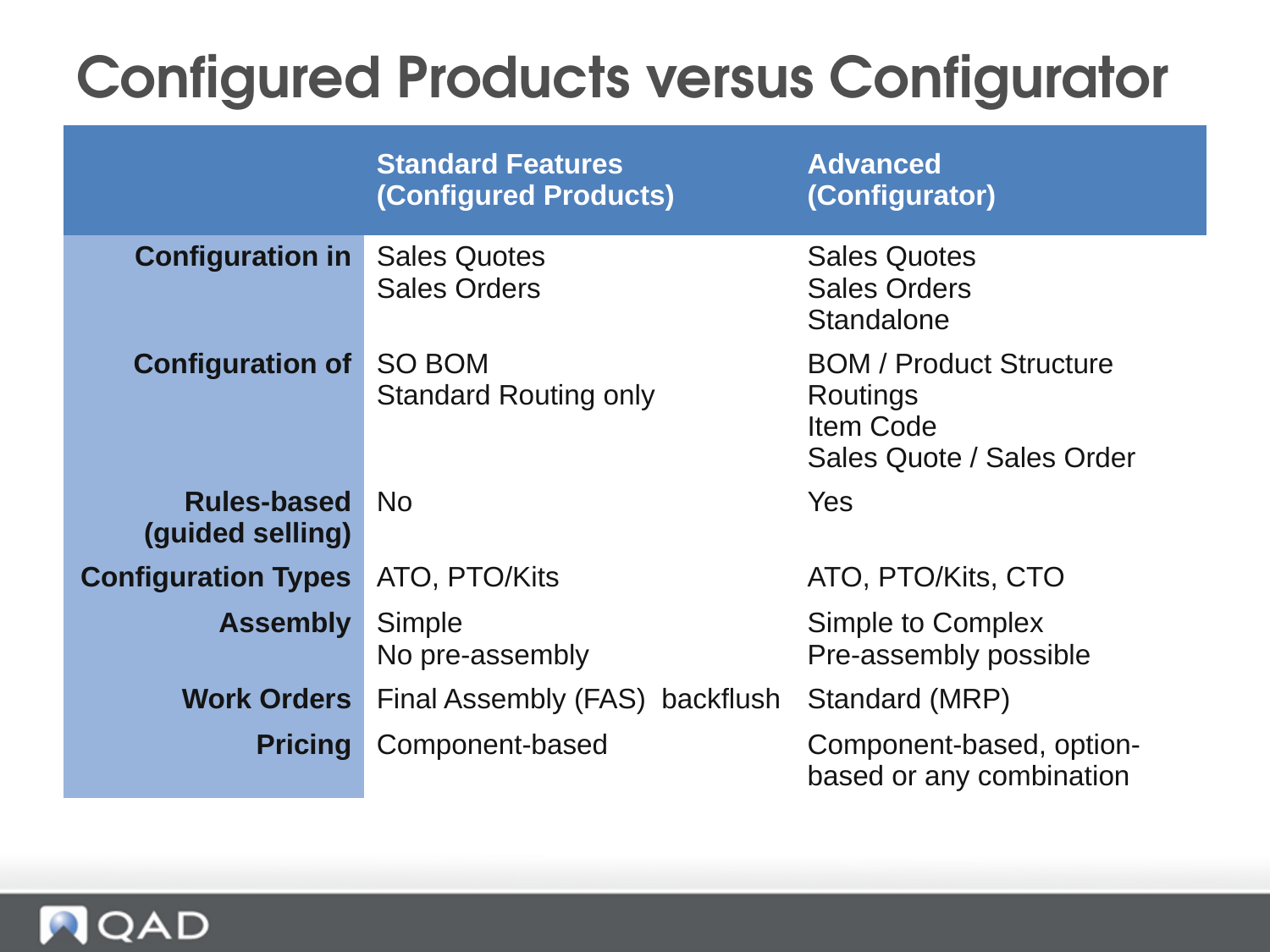

# Configured Products versus Configurator
|  | Standard Features (Configured Products) | Advanced (Configurator) |
| --- | --- | --- |
| Configuration in | Sales Quotes Sales Orders | Sales Quotes Sales Orders Standalone |
| Configuration of | SO BOM Standard Routing only | BOM / Product Structure Routings Item Code Sales Quote / Sales Order |
| Rules-based (guided selling) | No | Yes |
| Configuration Types | ATO, PTO/Kits | ATO, PTO/Kits, CTO |
| Assembly | Simple No pre-assembly | Simple to Complex Pre-assembly possible |
| Work Orders | Final Assembly (FAS) backflush | Standard (MRP) |
| Pricing | Component-based | Component-based, option-based or any combination |